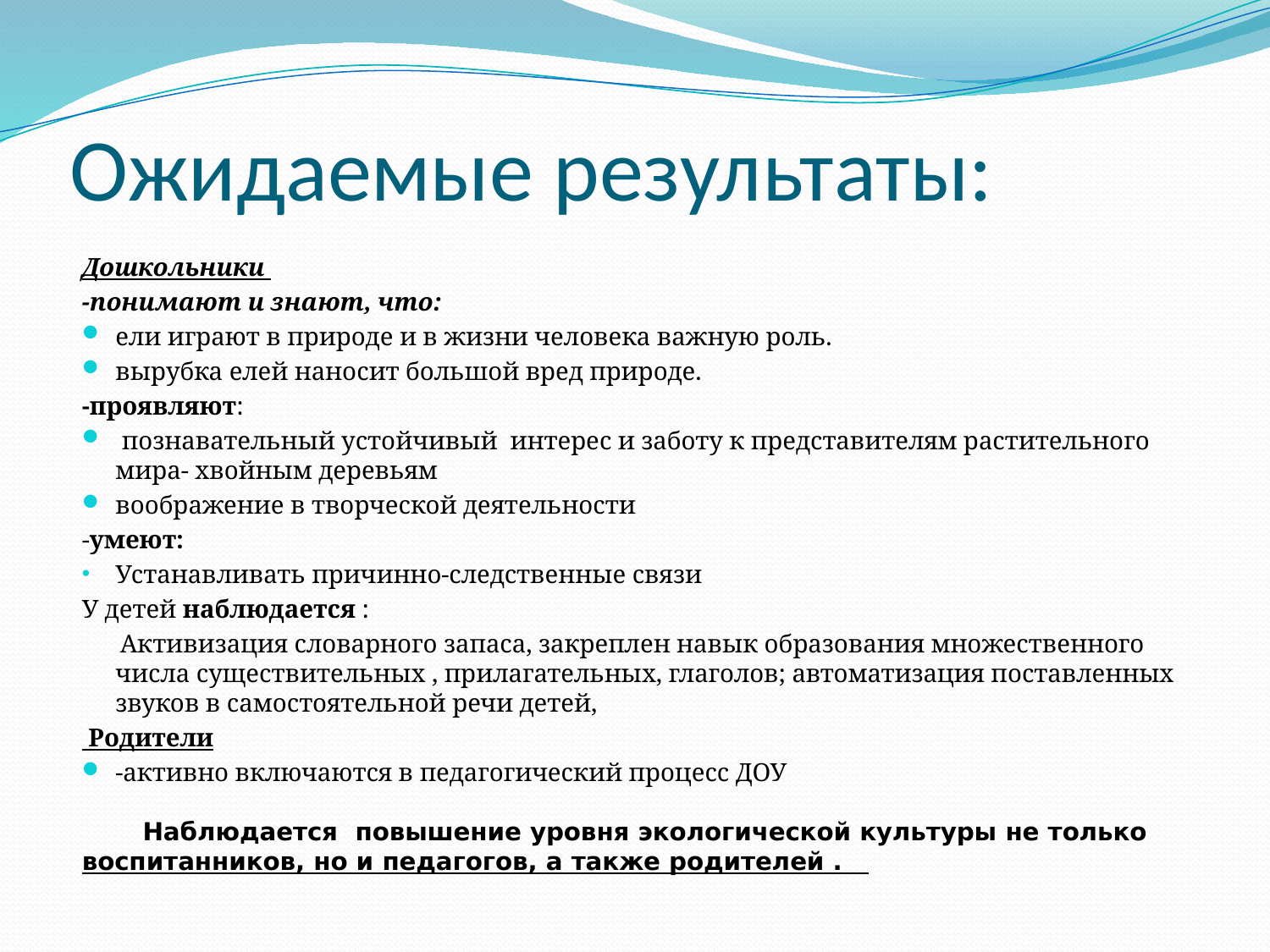

# Ожидаемые результаты:

Дошкольники
-понимают и знают, что:
ели играют в природе и в жизни человека важную роль.
вырубка елей наносит большой вред природе.
-проявляют:
 познавательный устойчивый  интерес и заботу к представителям растительного мира- хвойным деревьям
воображение в творческой деятельности
-умеют:
Устанавливать причинно-следственные связи
У детей наблюдается :
      Активизация словарного запаса, закреплен навык образования множественного числа существительных , прилагательных, глаголов; автоматизация поставленных звуков в самостоятельной речи детей,
 Родители
-активно включаются в педагогический процесс ДОУ

       Наблюдается  повышение уровня экологической культуры не только воспитанников, но и педагогов, а также родителей .